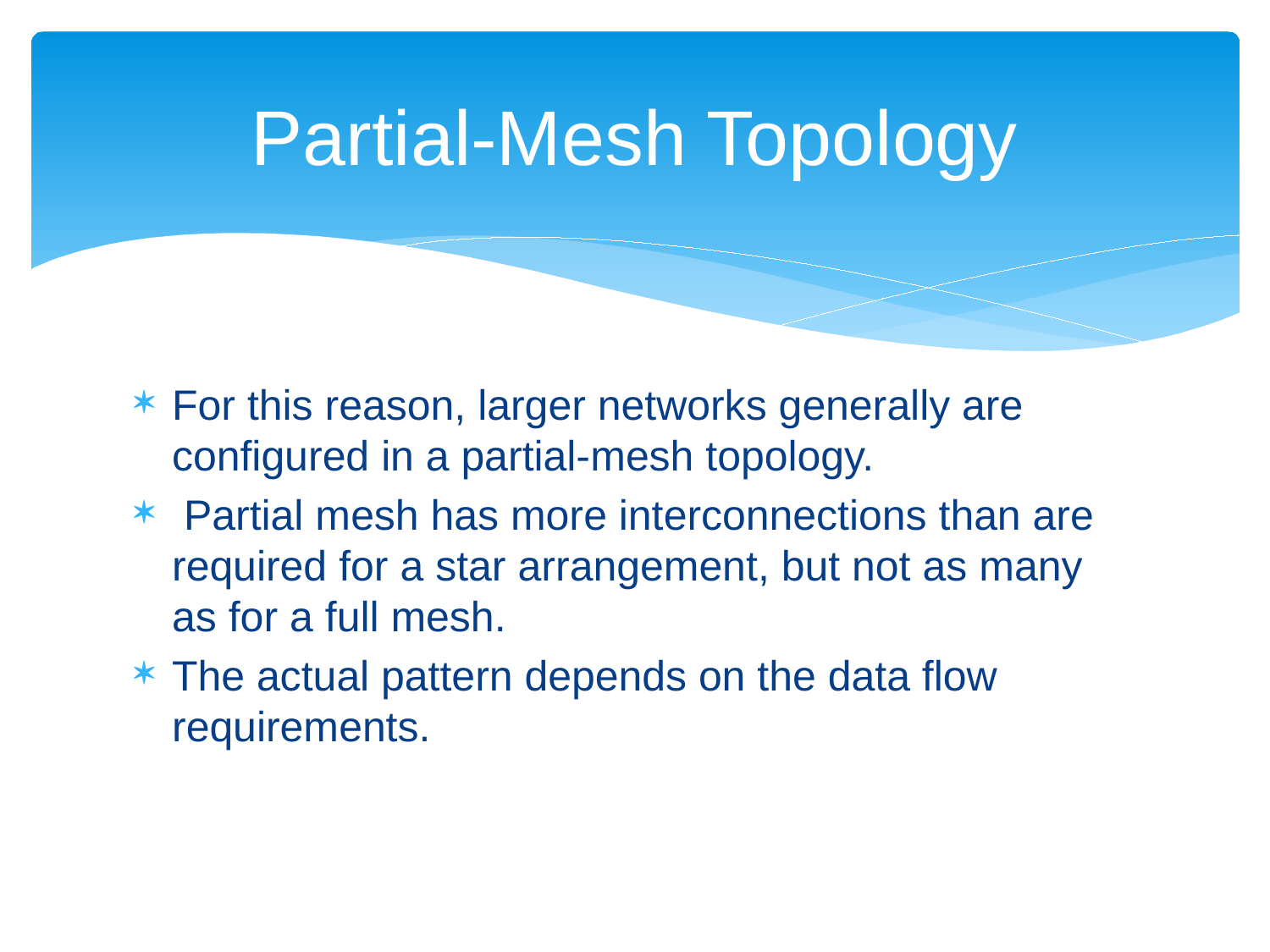

# Partial-Mesh Topology
For this reason, larger networks generally are configured in a partial-mesh topology.
 Partial mesh has more interconnections than are required for a star arrangement, but not as many as for a full mesh.
The actual pattern depends on the data flow requirements.